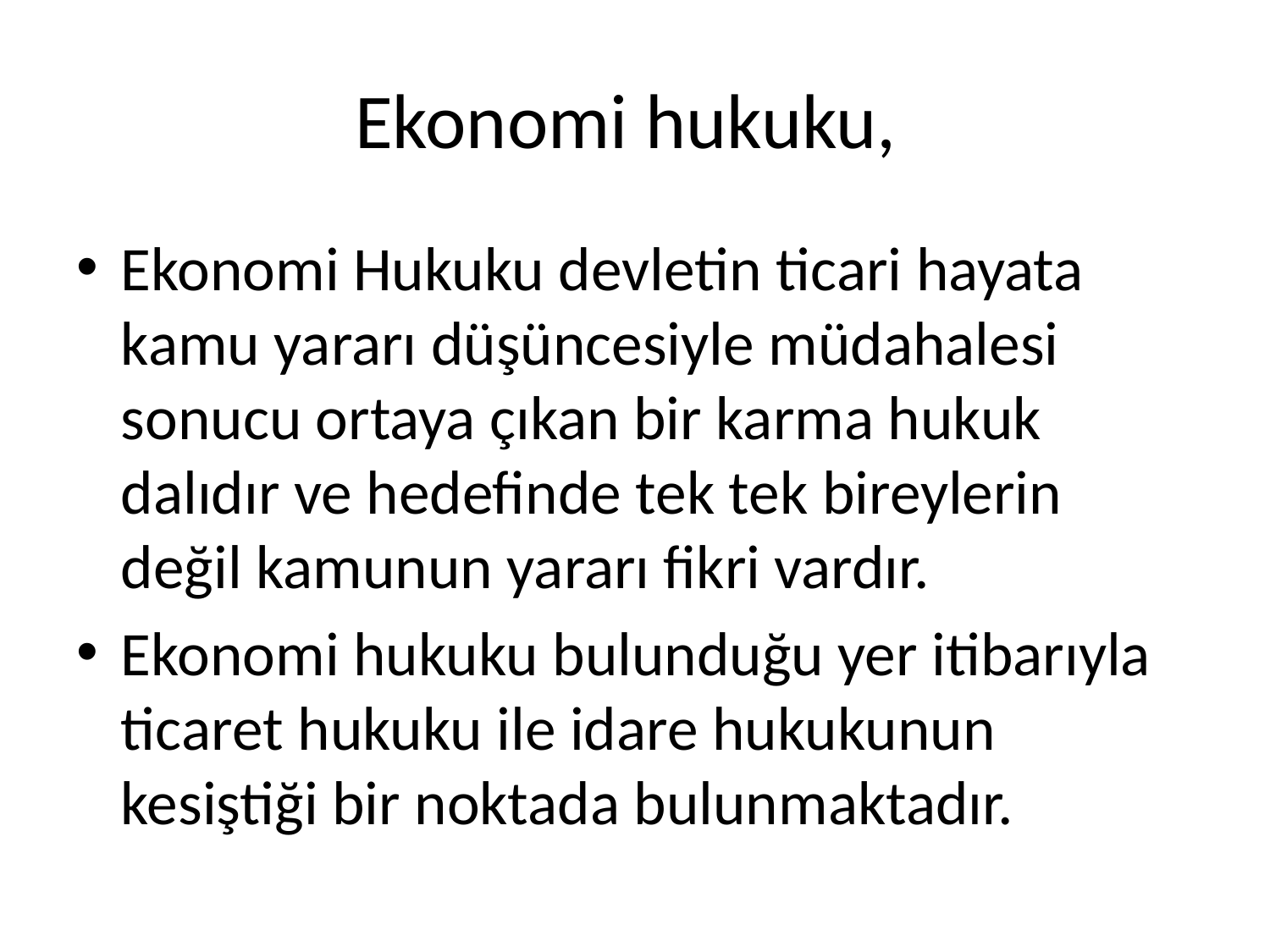

# Ekonomi hukuku,
Ekonomi Hukuku devletin ticari hayata kamu yararı düşüncesiyle müdahalesi sonucu ortaya çıkan bir karma hukuk dalıdır ve hedefinde tek tek bireylerin değil kamunun yararı fikri vardır.
Ekonomi hukuku bulunduğu yer itibarıyla ticaret hukuku ile idare hukukunun kesiştiği bir noktada bulunmaktadır.